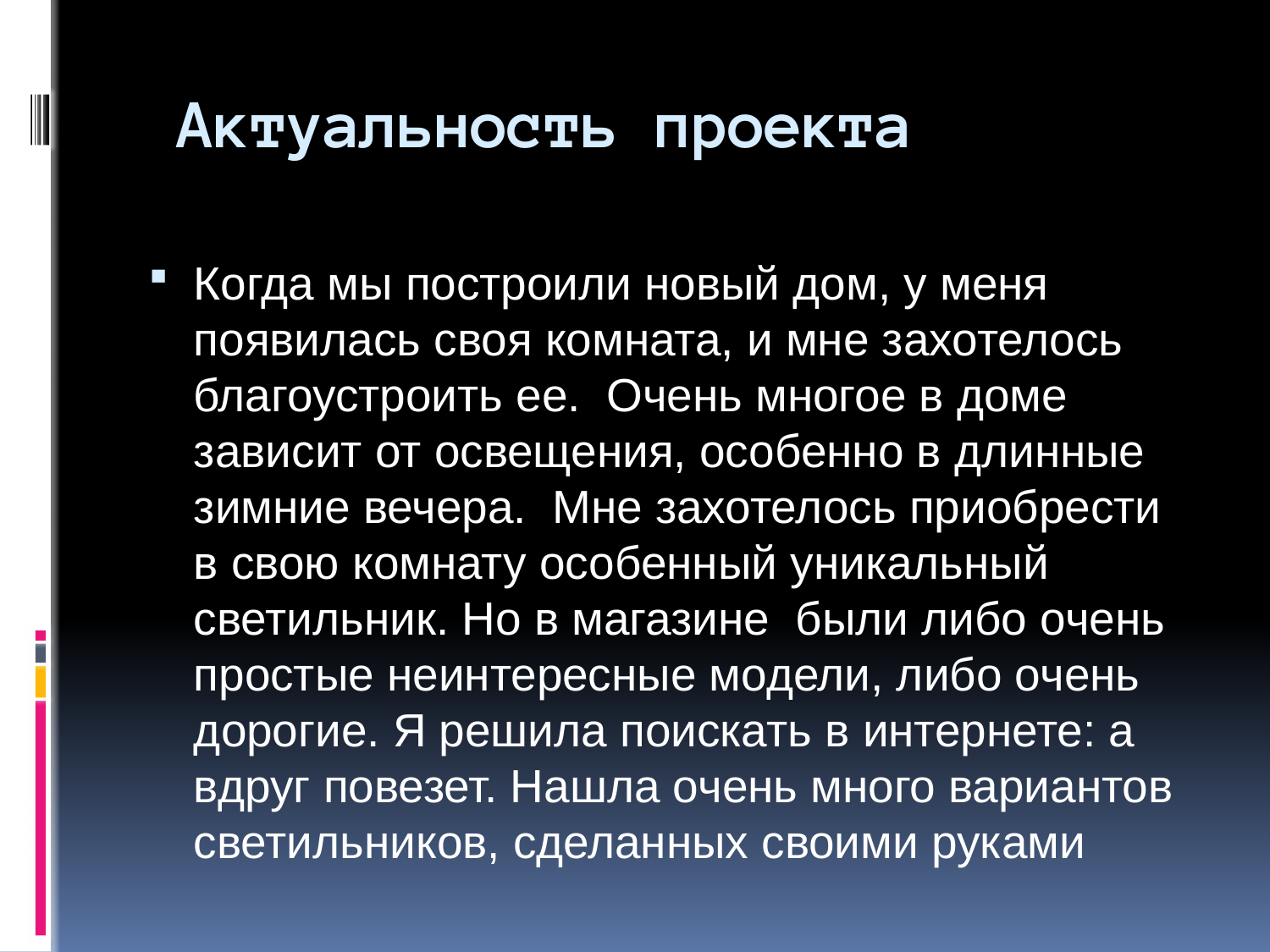

# Актуальность проекта
Когда мы построили новый дом, у меня появилась своя комната, и мне захотелось благоустроить ее.  Очень многое в доме зависит от освещения, особенно в длинные зимние вечера.  Мне захотелось приобрести в свою комнату особенный уникальный  светильник. Но в магазине  были либо очень простые неинтересные модели, либо очень дорогие. Я решила поискать в интернете: а вдруг повезет. Нашла очень много вариантов светильников, сделанных своими руками